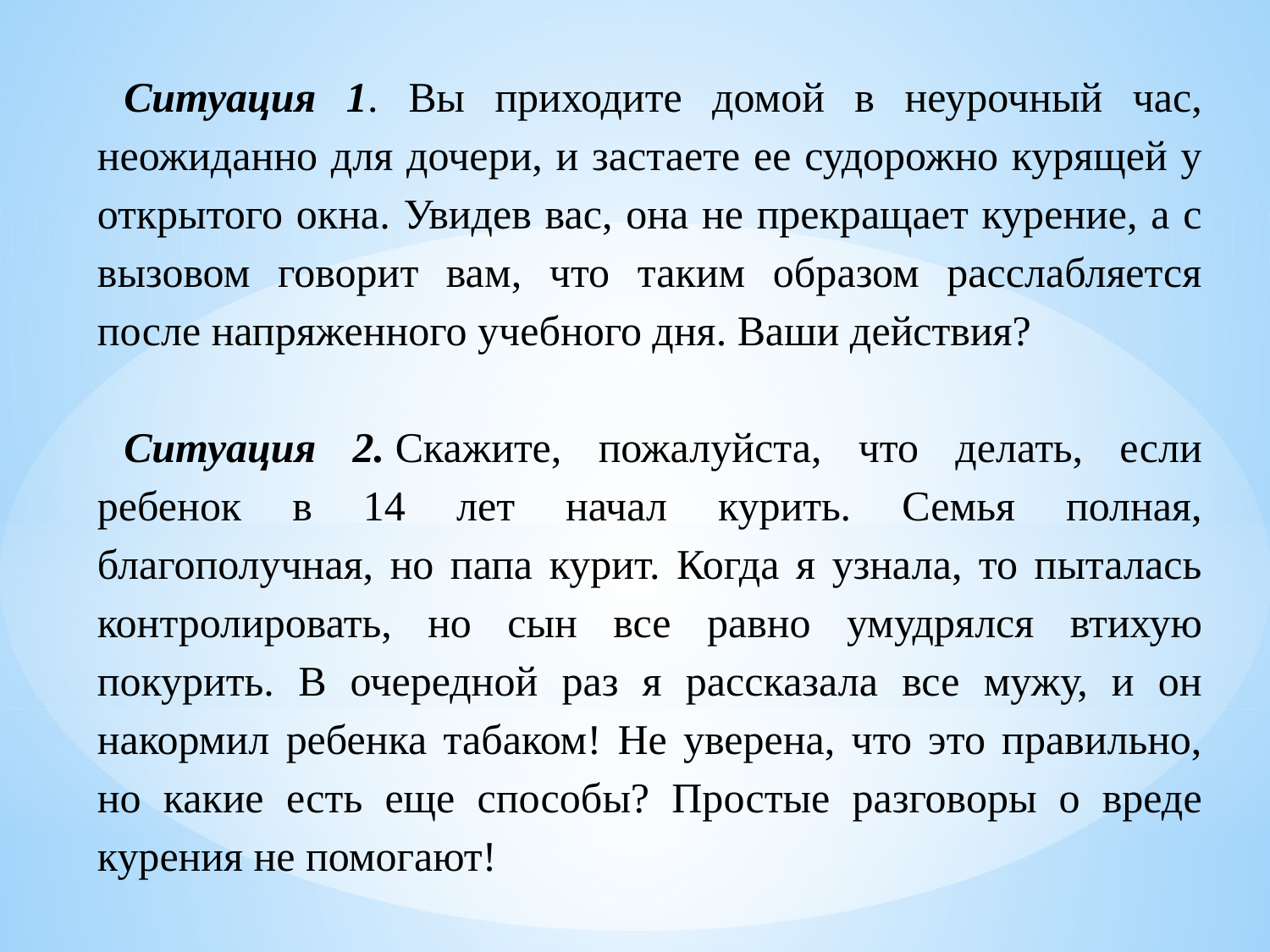

Ситуация 1. Вы приходите домой в неурочный час, неожиданно для дочери, и застаете ее судорожно курящей у открытого окна. Увидев вас, она не прекращает курение, а с вызовом говорит вам, что таким образом расслабляется после напряженного учебного дня. Ваши действия?

Ситуация 2. Скажите, пожалуйста, что делать, если ребенок в 14 лет начал курить. Семья полная, благополучная, но папа курит. Когда я узнала, то пыталась контролировать, но сын все равно умудрялся втихую покурить. В очередной раз я рассказала все мужу, и он накормил ребенка табаком! Не уверена, что это правильно, но какие есть еще способы? Простые разговоры о вреде курения не помогают!